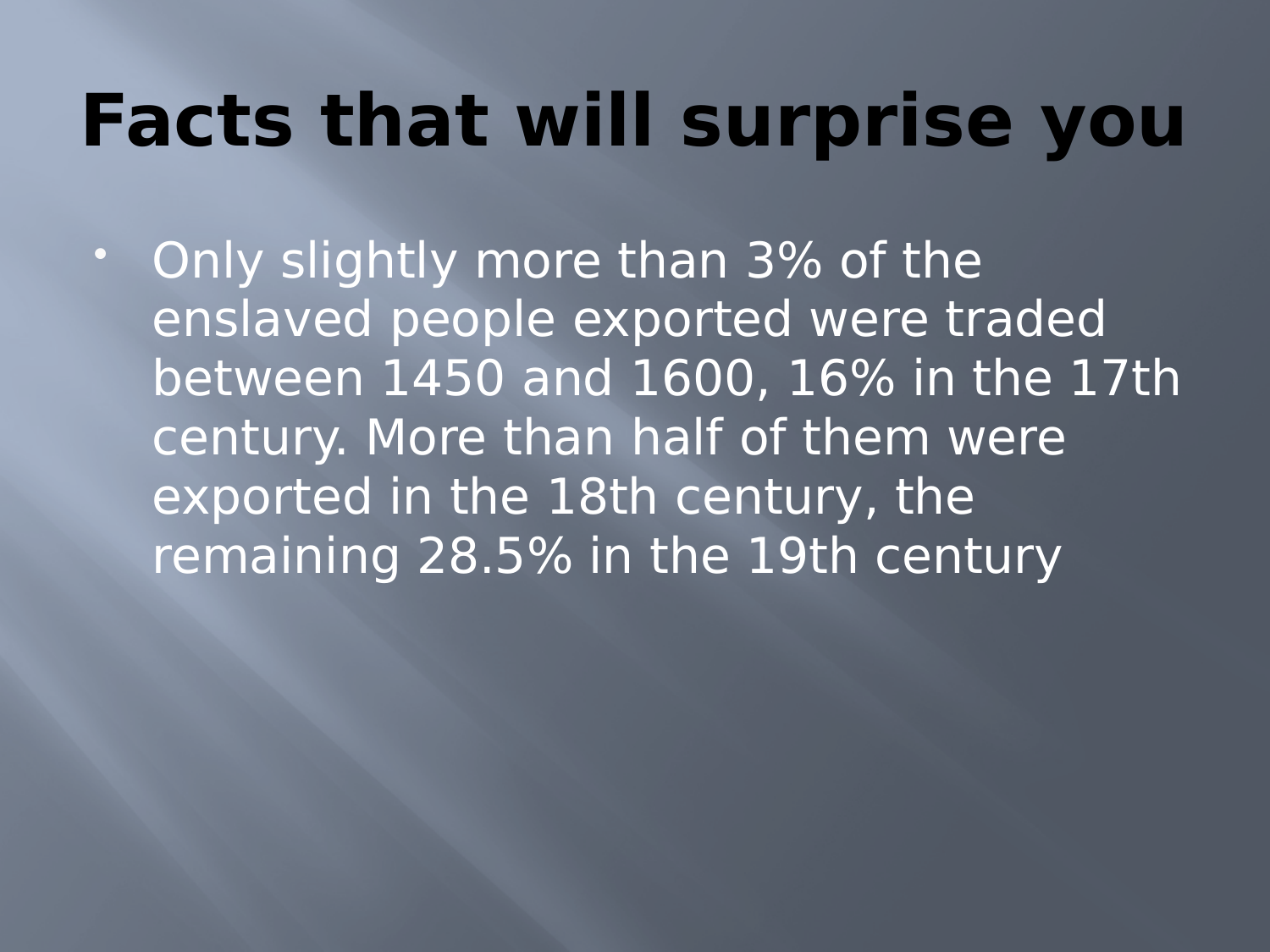

# Facts that will surprise you
Only slightly more than 3% of the enslaved people exported were traded between 1450 and 1600, 16% in the 17th century. More than half of them were exported in the 18th century, the remaining 28.5% in the 19th century